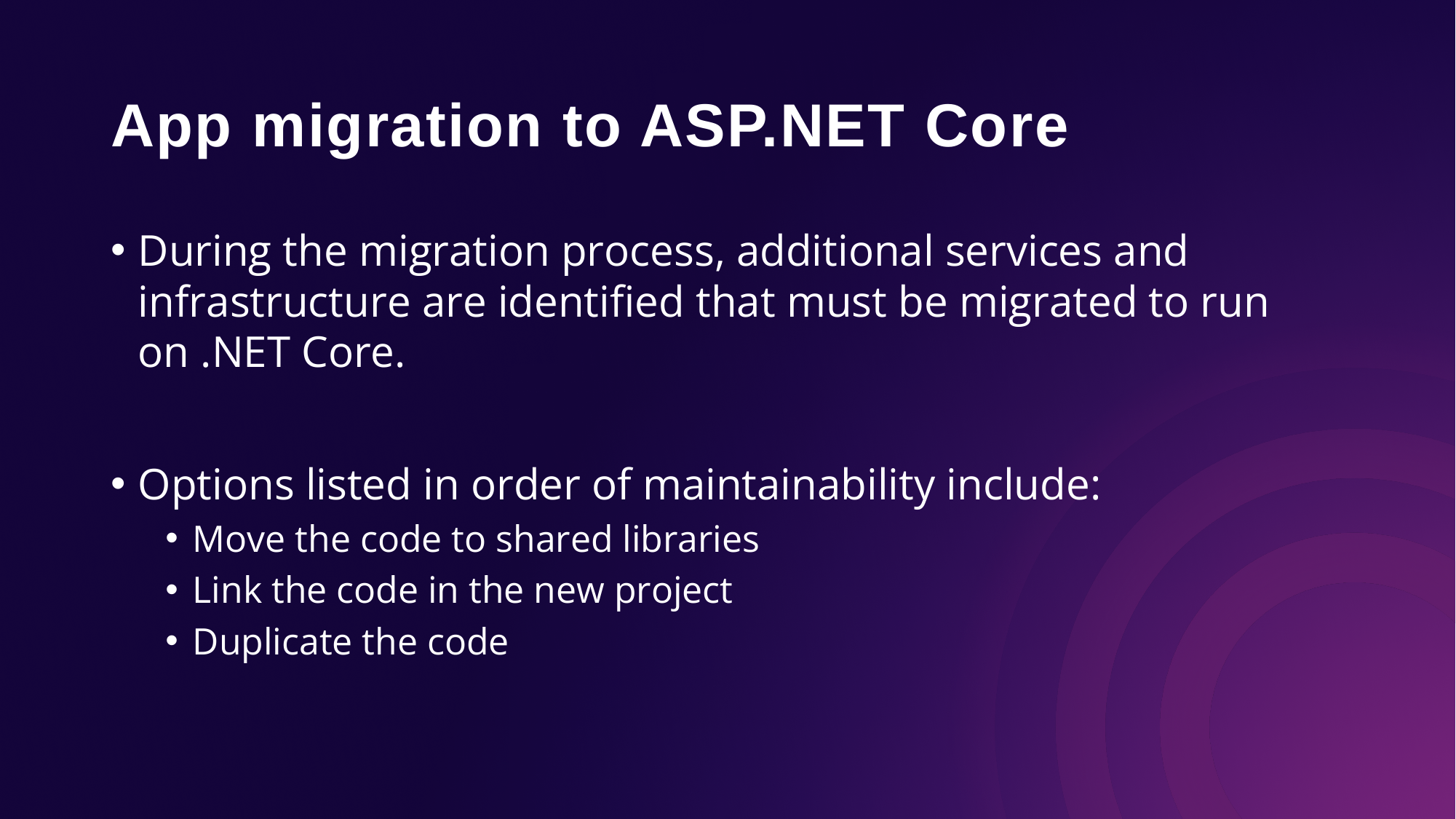

# App migration to ASP.NET Core
During the migration process, additional services and infrastructure are identified that must be migrated to run on .NET Core.

Options listed in order of maintainability include:
Move the code to shared libraries
Link the code in the new project
Duplicate the code